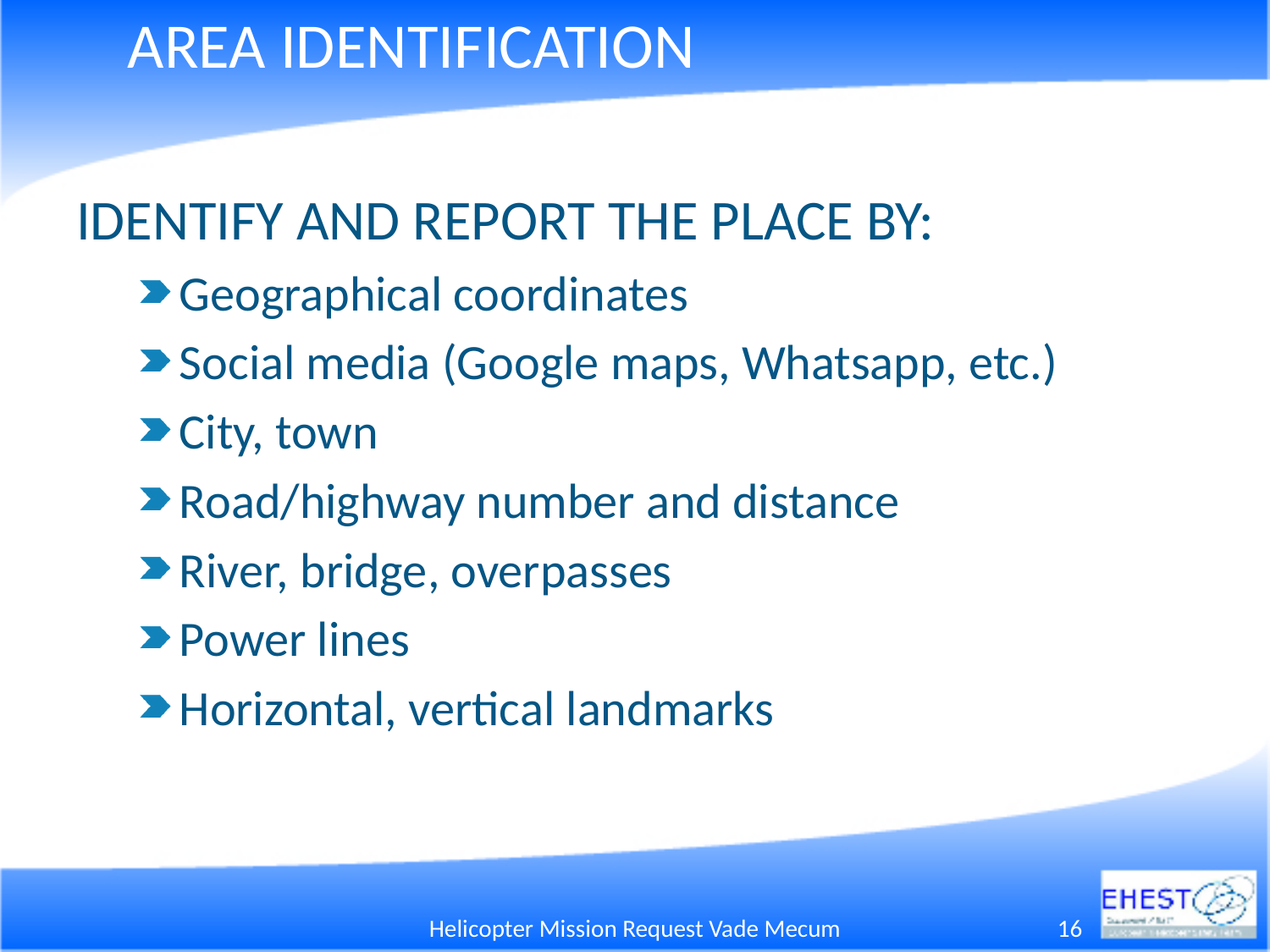

# AREA IDENTIFICATION
IDENTIFY AND REPORT THE PLACE BY:
Geographical coordinates
Social media (Google maps, Whatsapp, etc.)
City, town
Road/highway number and distance
River, bridge, overpasses
Power lines
Horizontal, vertical landmarks

Helicopter Mission Request Vade Mecum
16